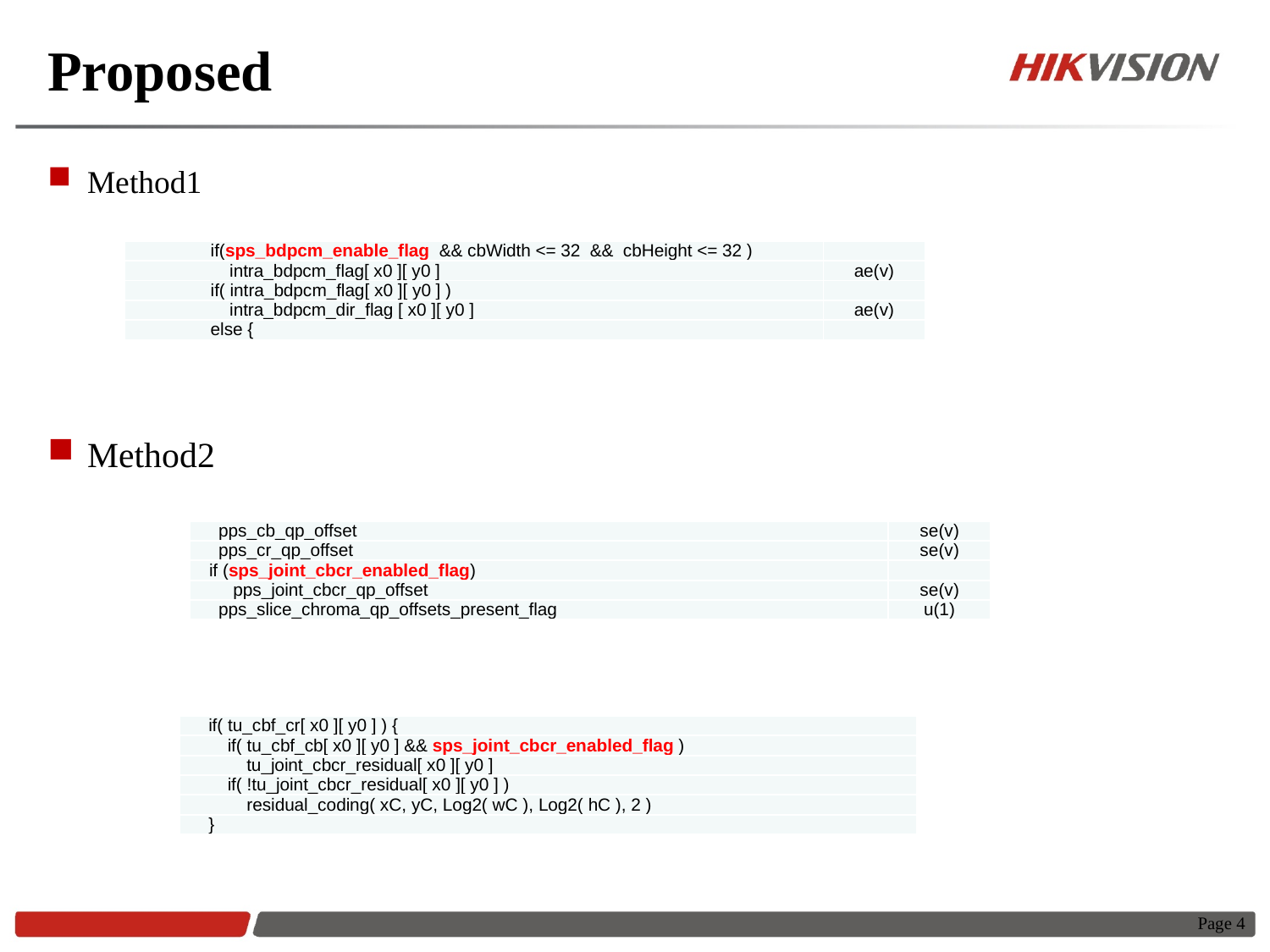

# Proposed
Method1

Method2

| if(sps\_bdpcm\_enable\_flag && cbWidth <= 32 && cbHeight <= 32 ) |  |
| --- | --- |
| intra\_bdpcm\_flag[ x0 ][ y0 ] | ae(v) |
| if( intra\_bdpcm\_flag[ x0 ][ y0 ] ) |  |
| intra\_bdpcm\_dir\_flag [ x0 ][ y0 ] | ae(v) |
| else { |  |
| pps\_cb\_qp\_offset | se(v) |
| --- | --- |
| pps\_cr\_qp\_offset | se(v) |
| if (sps\_joint\_cbcr\_enabled\_flag) |  |
| pps\_joint\_cbcr\_qp\_offset | se(v) |
| pps\_slice\_chroma\_qp\_offsets\_present\_flag | u(1) |
| if( tu\_cbf\_cr[ x0 ][ y0 ] ) { |
| --- |
| if( tu\_cbf\_cb[ x0 ][ y0 ] && sps\_joint\_cbcr\_enabled\_flag ) |
| tu\_joint\_cbcr\_residual[ x0 ][ y0 ] |
| if( !tu\_joint\_cbcr\_residual[ x0 ][ y0 ] ) |
| residual\_coding( xC, yC, Log2( wC ), Log2( hC ), 2 ) |
| } |
Page 4